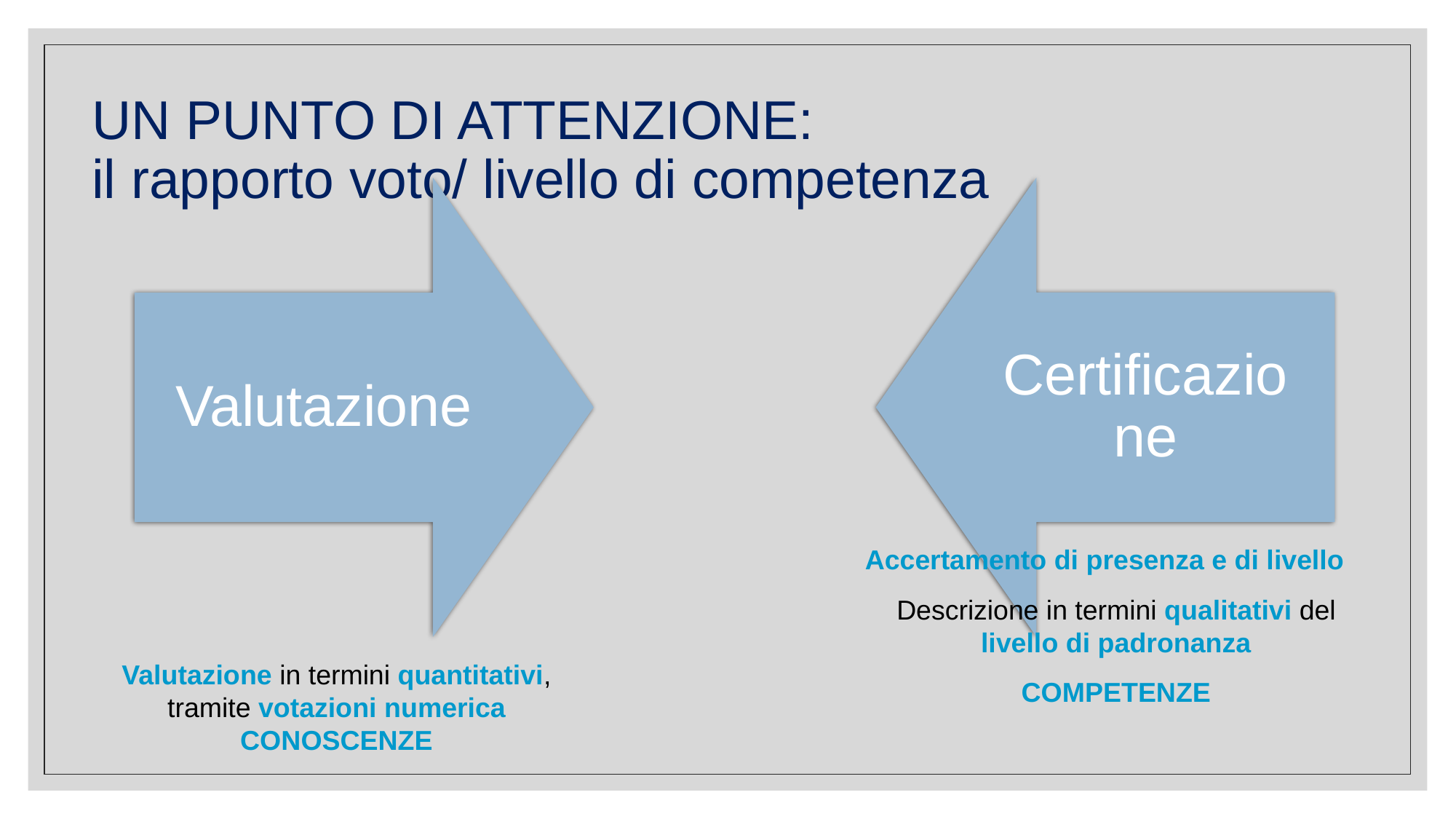

# UN PUNTO DI ATTENZIONE: il rapporto voto/ livello di competenza
Valutazione
Certificazione
Accertamento di presenza e di livello
Descrizione in termini qualitativi del livello di padronanza
COMPETENZE

Valutazione in termini quantitativi, tramite votazioni numerica
CONOSCENZE